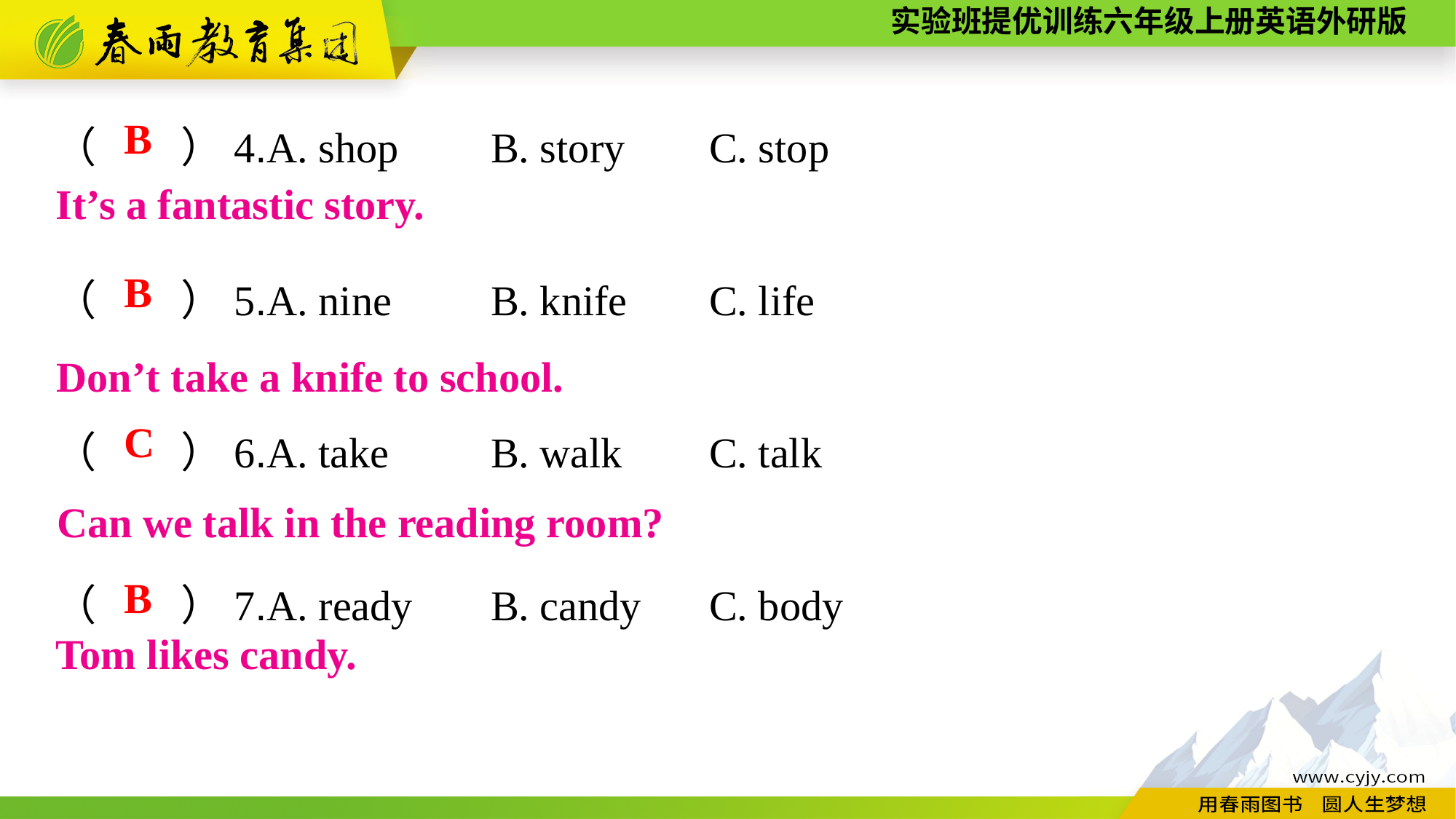

（　　）4.A. shop	B. story	C. stop

（　　）5.A. nine	B. knife	C. life

（　　）6.A. take	B. walk	C. talk

（　　）7.A. ready	B. candy	C. body
B
It’s a fantastic story.
B
Don’t take a knife to school.
C
Can we talk in the reading room?
B
Tom likes candy.